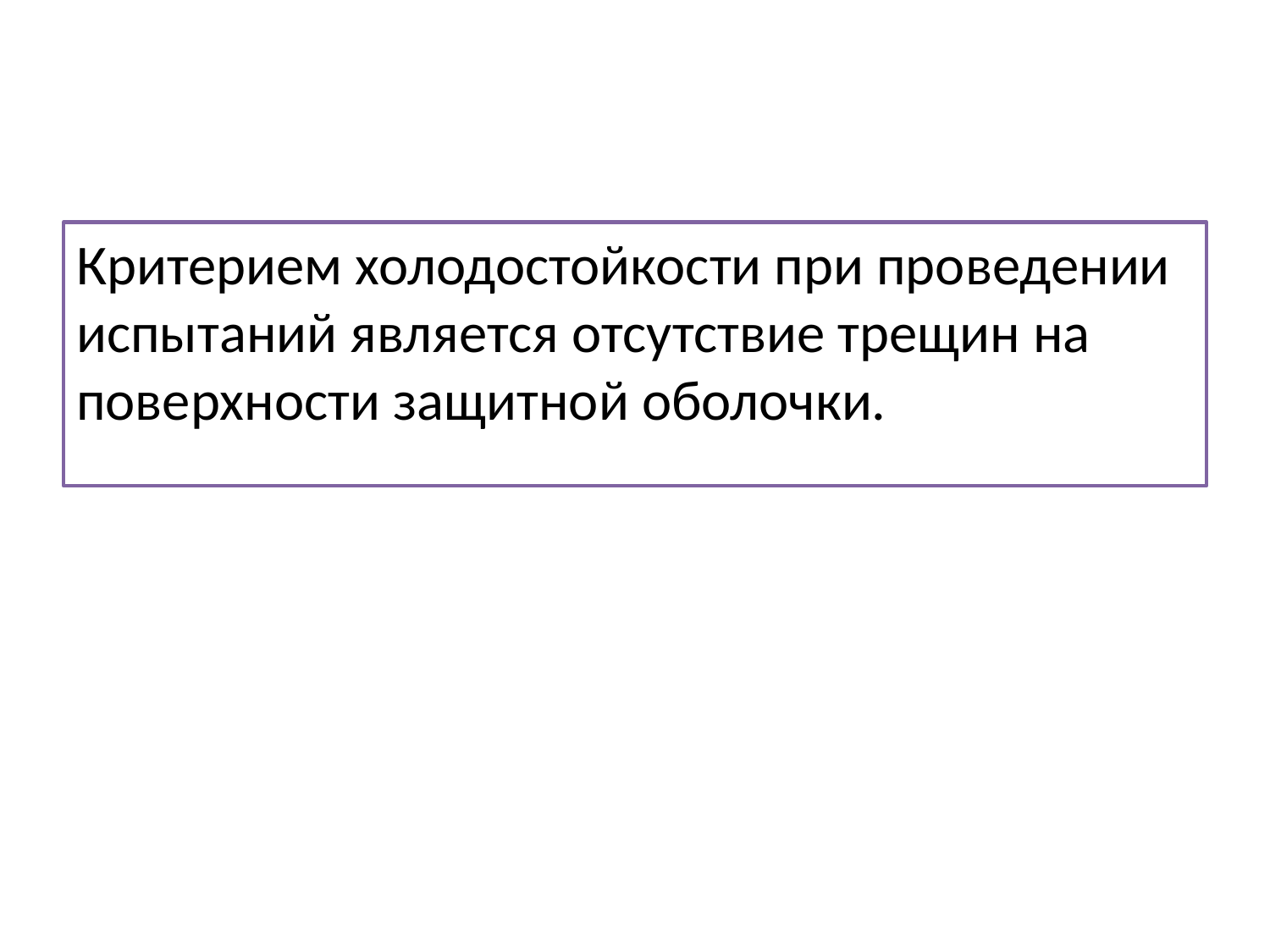

#
Критерием холодостойкости при проведении испытаний является отсутствие трещин на поверхности защитной оболочки.